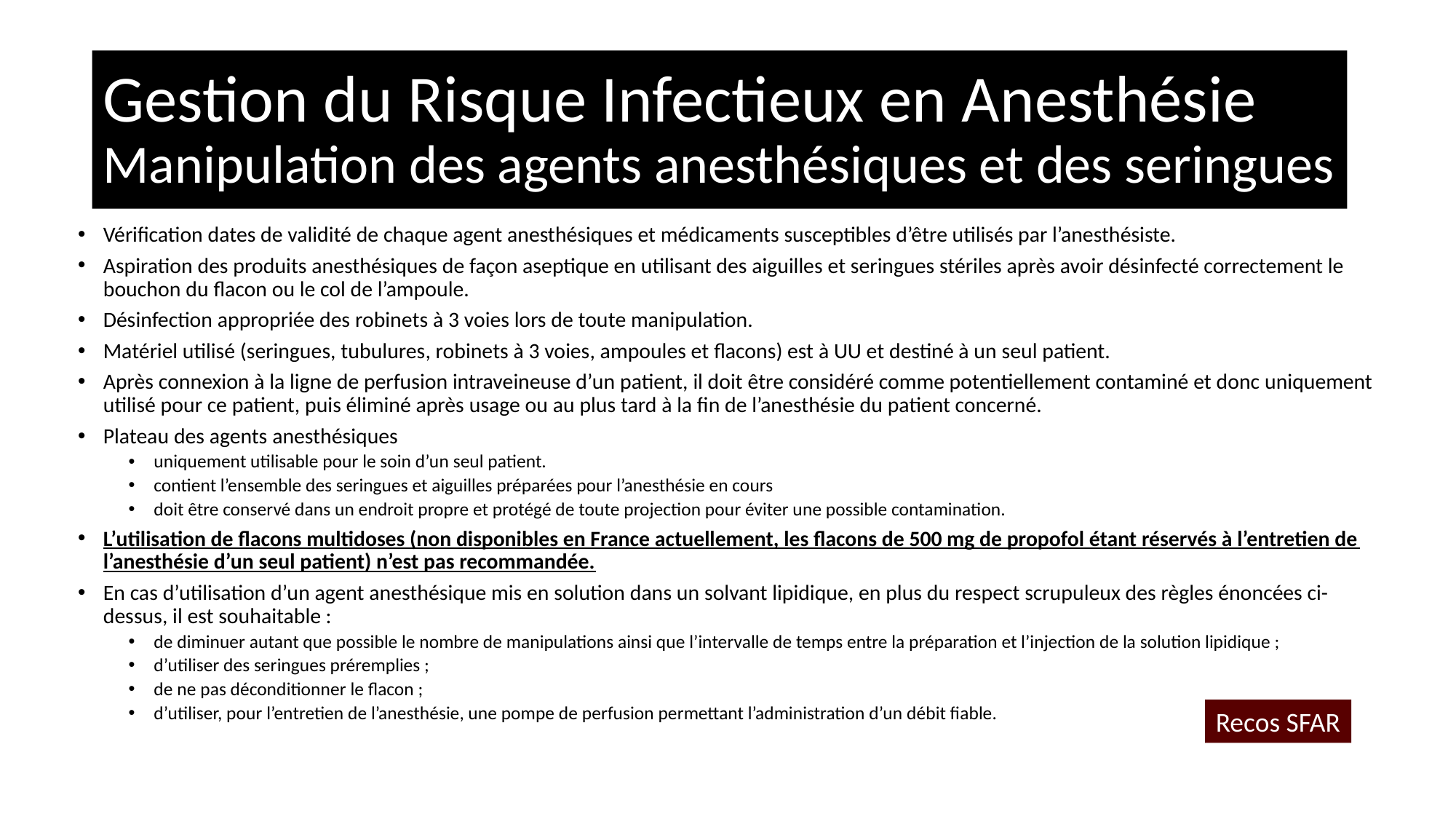

# Gestion du Risque Infectieux en Anesthésie Manipulation des agents anesthésiques et des seringues
Vérification dates de validité de chaque agent anesthésiques et médicaments susceptibles d’être utilisés par l’anesthésiste.
Aspiration des produits anesthésiques de façon aseptique en utilisant des aiguilles et seringues stériles après avoir désinfecté correctement le bouchon du flacon ou le col de l’ampoule.
Désinfection appropriée des robinets à 3 voies lors de toute manipulation.
Matériel utilisé (seringues, tubulures, robinets à 3 voies, ampoules et flacons) est à UU et destiné à un seul patient.
Après connexion à la ligne de perfusion intraveineuse d’un patient, il doit être considéré comme potentiellement contaminé et donc uniquement utilisé pour ce patient, puis éliminé après usage ou au plus tard à la fin de l’anesthésie du patient concerné.
Plateau des agents anesthésiques
uniquement utilisable pour le soin d’un seul patient.
contient l’ensemble des seringues et aiguilles préparées pour l’anesthésie en cours
doit être conservé dans un endroit propre et protégé de toute projection pour éviter une possible contamination.
L’utilisation de flacons multidoses (non disponibles en France actuellement, les flacons de 500 mg de propofol étant réservés à l’entretien de l’anesthésie d’un seul patient) n’est pas recommandée.
En cas d’utilisation d’un agent anesthésique mis en solution dans un solvant lipidique, en plus du respect scrupuleux des règles énoncées ci-dessus, il est souhaitable :
de diminuer autant que possible le nombre de manipulations ainsi que l’intervalle de temps entre la préparation et l’injection de la solution lipidique ;
d’utiliser des seringues préremplies ;
de ne pas déconditionner le flacon ;
d’utiliser, pour l’entretien de l’anesthésie, une pompe de perfusion permettant l’administration d’un débit fiable.
Recos SFAR